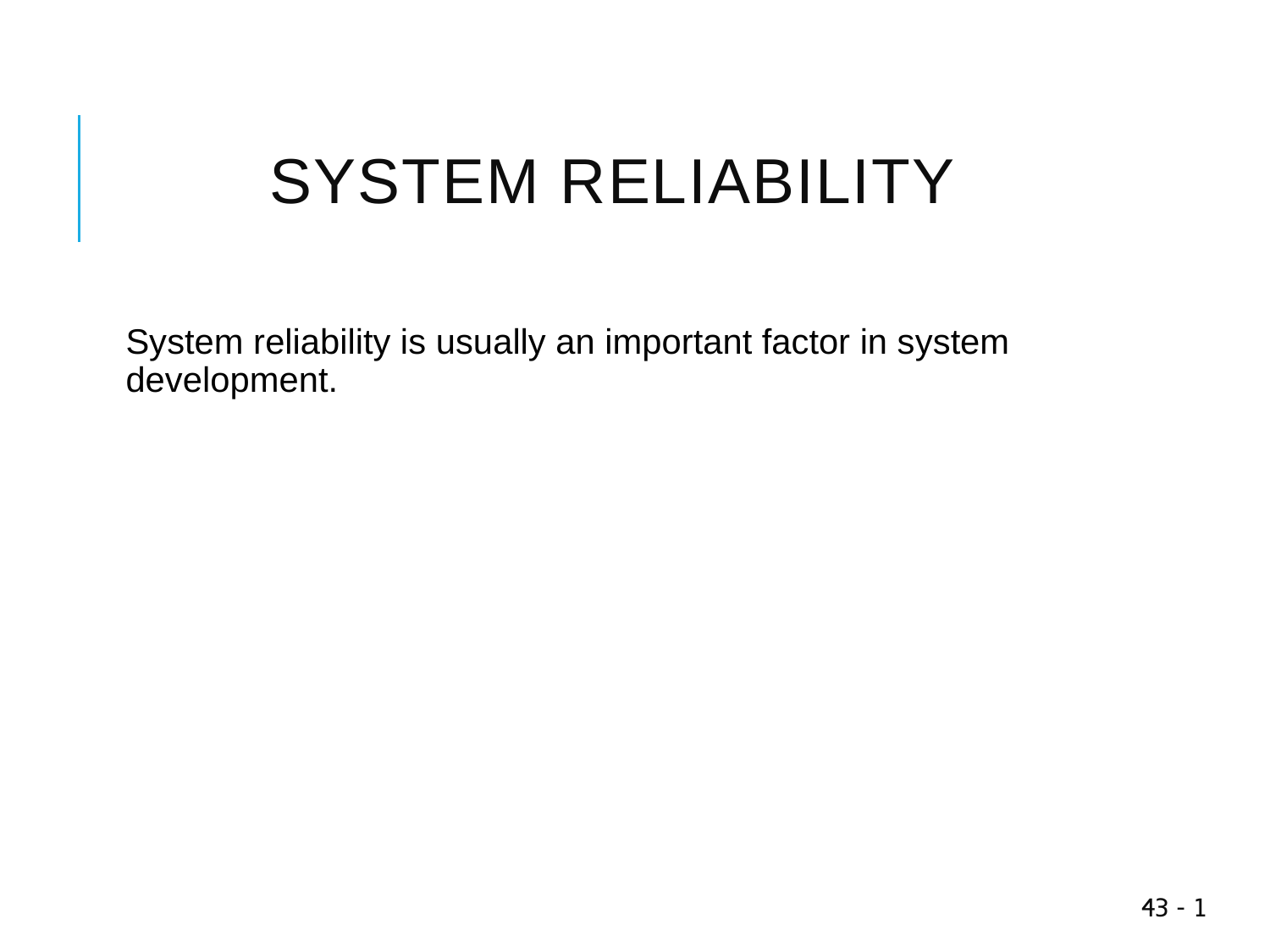

# System Reliability
System reliability is usually an important factor in system development.
1 - 43